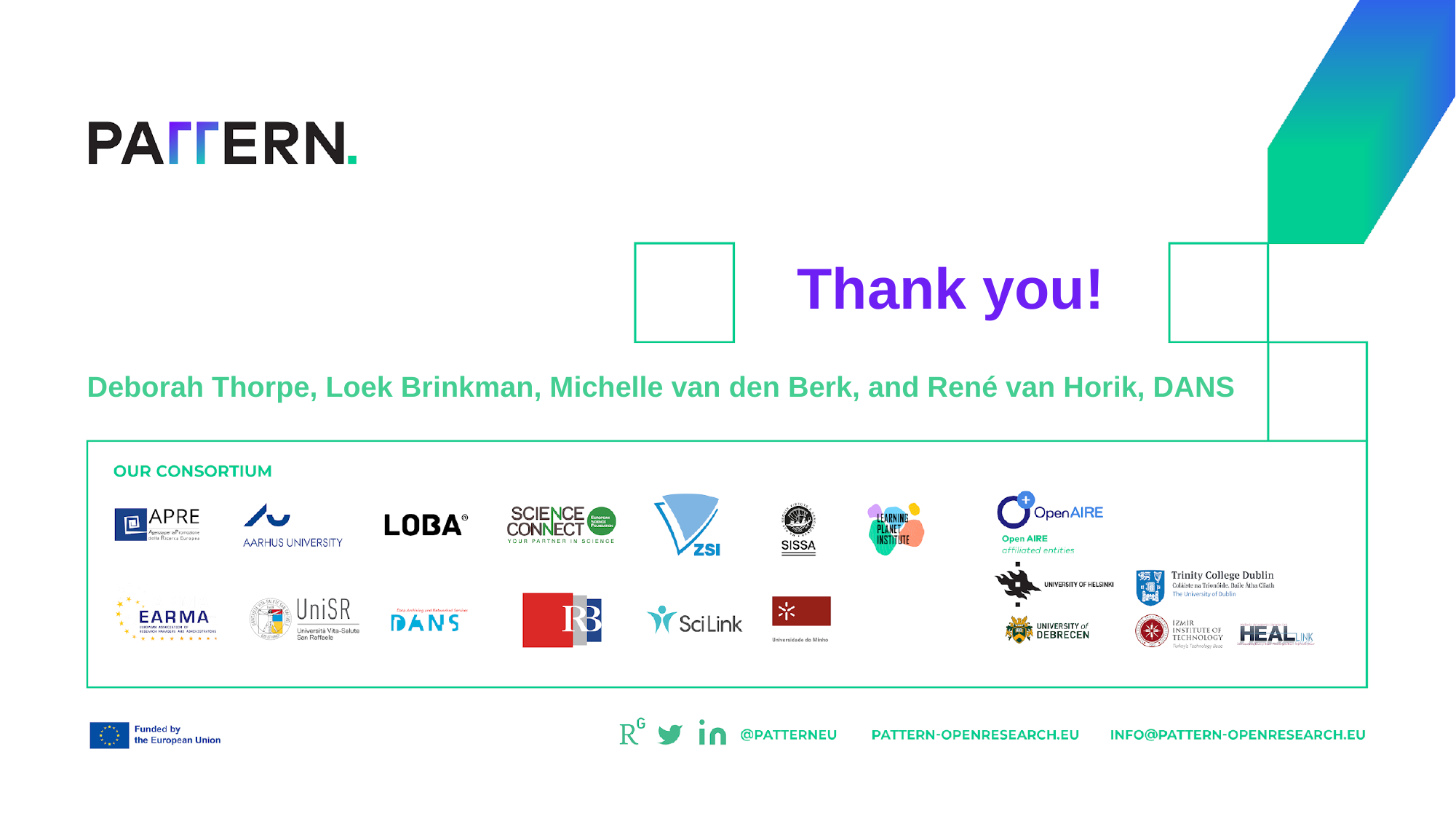

Deborah Thorpe, Loek Brinkman, Michelle van den Berk, and René van Horik, DANS